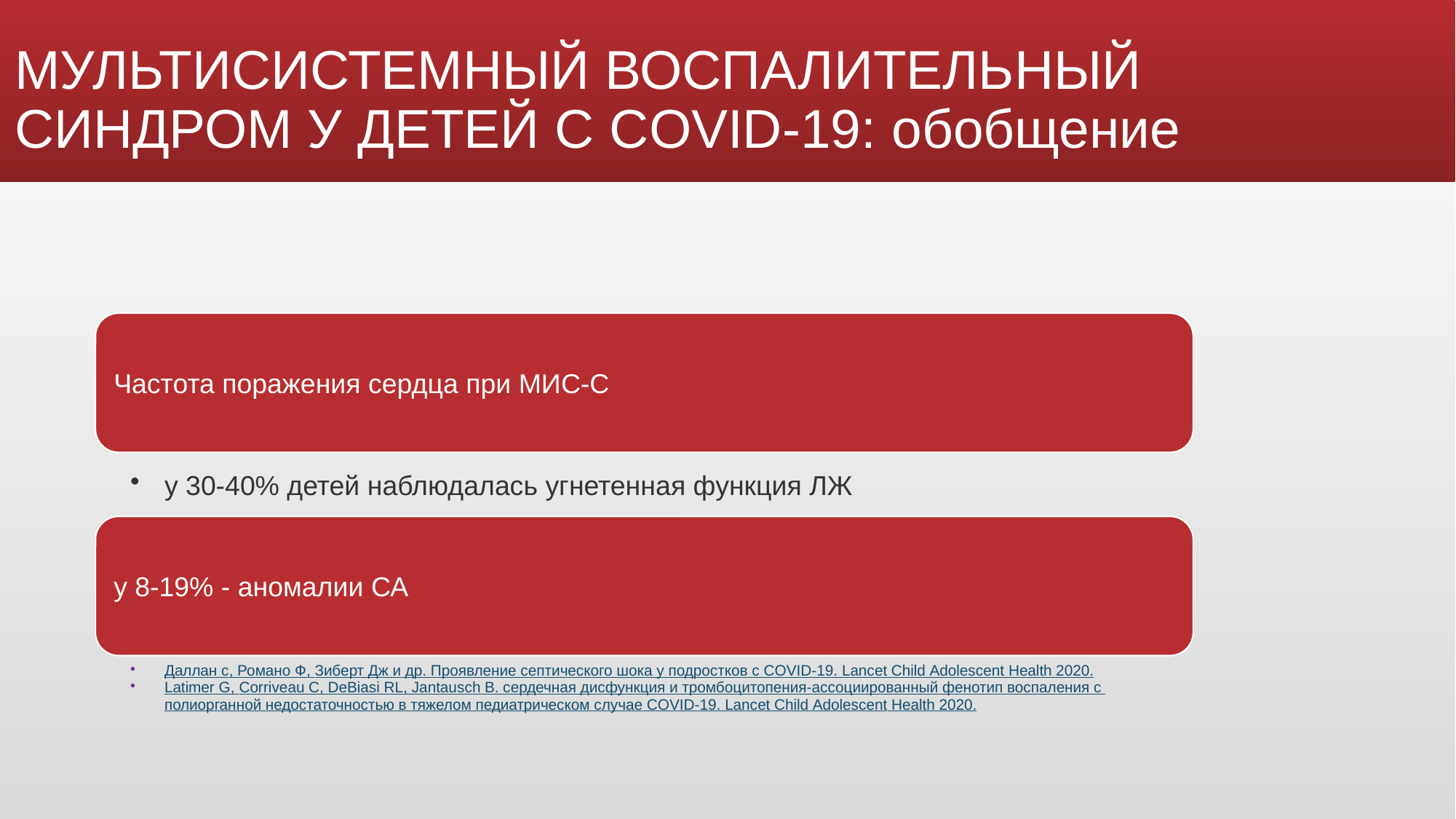

# МУЛЬТИСИСТЕМНЫЙ ВОСПАЛИТЕЛЬНЫЙ СИНДРОМ У ДЕТЕЙ С COVID-19: обобщение
Частота поражения сердца при МИС-С
у 30-40% детей наблюдалась угнетенная функция ЛЖ
у 8-19% - аномалии СА
Даллан с, Романо Ф, Зиберт Дж и др. Проявление септического шока у подростков с COVID-19. Lancet Child Adolescent Health 2020.
Latimer G, Corriveau C, DeBiasi RL, Jantausch B. сердечная дисфункция и тромбоцитопения-ассоциированный фенотип воспаления с полиорганной недостаточностью в тяжелом педиатрическом случае COVID-19. Lancet Child Adolescent Health 2020.